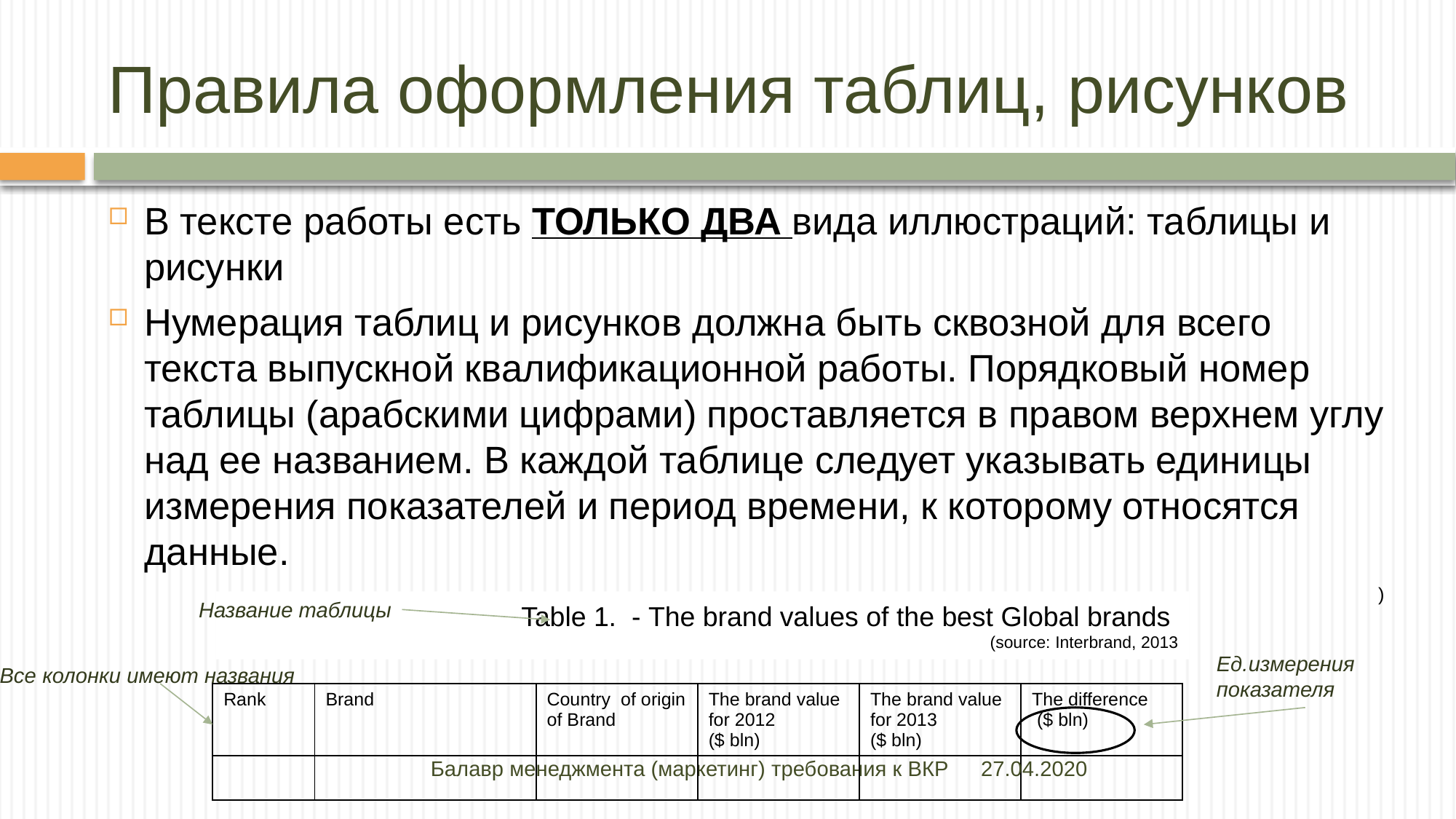

# Правила оформления таблиц, рисунков
В тексте работы есть ТОЛЬКО ДВА вида иллюстраций: таблицы и рисунки
Нумерация таблиц и рисунков должна быть сквозной для всего текста выпускной квалификационной работы. Порядковый номер таблицы (арабскими цифрами) проставляется в правом верхнем углу над ее названием. В каждой таблице следует указывать единицы измерения показателей и период времени, к которому относятся данные.
)

Название таблицы
Table 1.  - The brand values of the best Global brands
(source: Interbrand, 2013
Ед.измерения
показателя
Все колонки имеют названия
| Rank | Brand | Country of origin of Brand | The brand value for 2012 ($ bln) | The brand value for 2013 ($ bln) | The difference ($ bln) |
| --- | --- | --- | --- | --- | --- |
|  |  |  |  |  |  |

Балавр менеджмента (маркетинг) требования к ВКР
27.04.2020